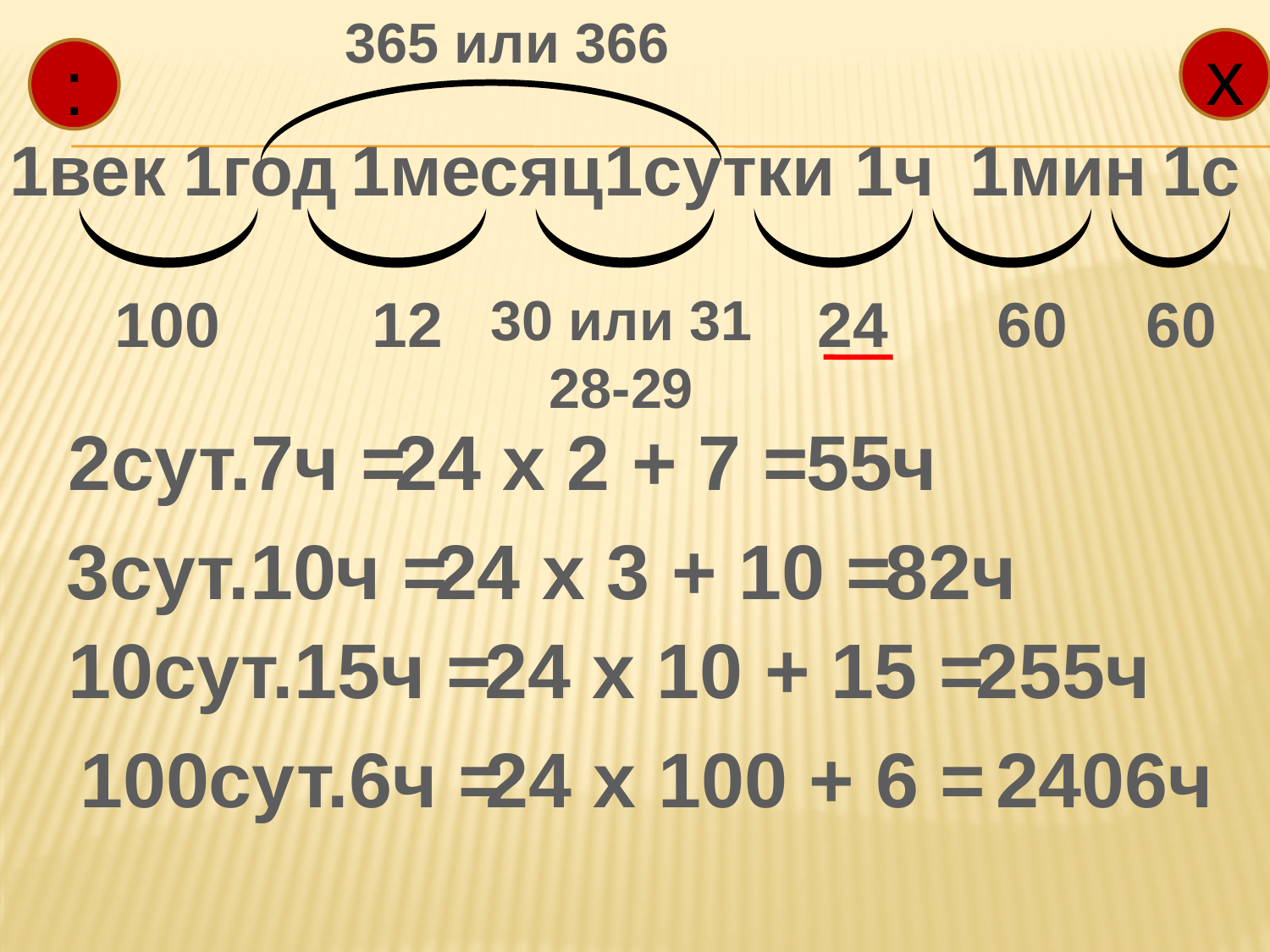

365 или 366

х
:
1век
1год
1месяц
1сутки
1ч
1мин
1с

100
12
30 или 31
28-29
24
60
60
2сут.7ч =
24 х 2 + 7 =
55ч
3сут.10ч =
24 х 3 + 10 =
82ч
10сут.15ч =
24 х 10 + 15 =
255ч
100сут.6ч =
24 х 100 + 6 =
2406ч